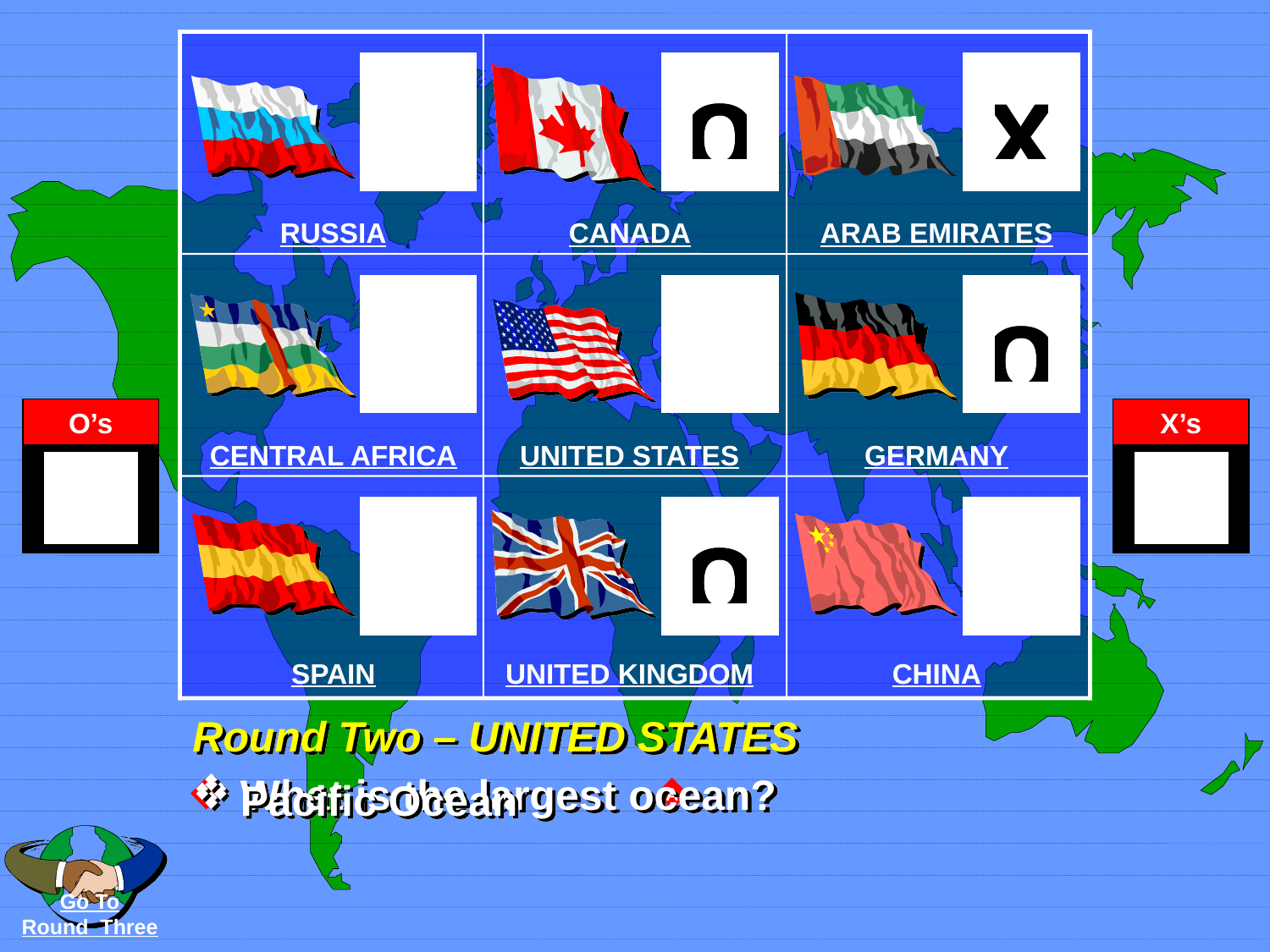

RUSSIA
CANADA
ARAB EMIRATES
CENTRAL AFRICA
UNITED STATES
GERMANY
SPAIN
UNITED KINGDOM
CHINA
# Round Two – UNITED STATES
What is the largest ocean?
Pacific Ocean
Go To
Round  Three